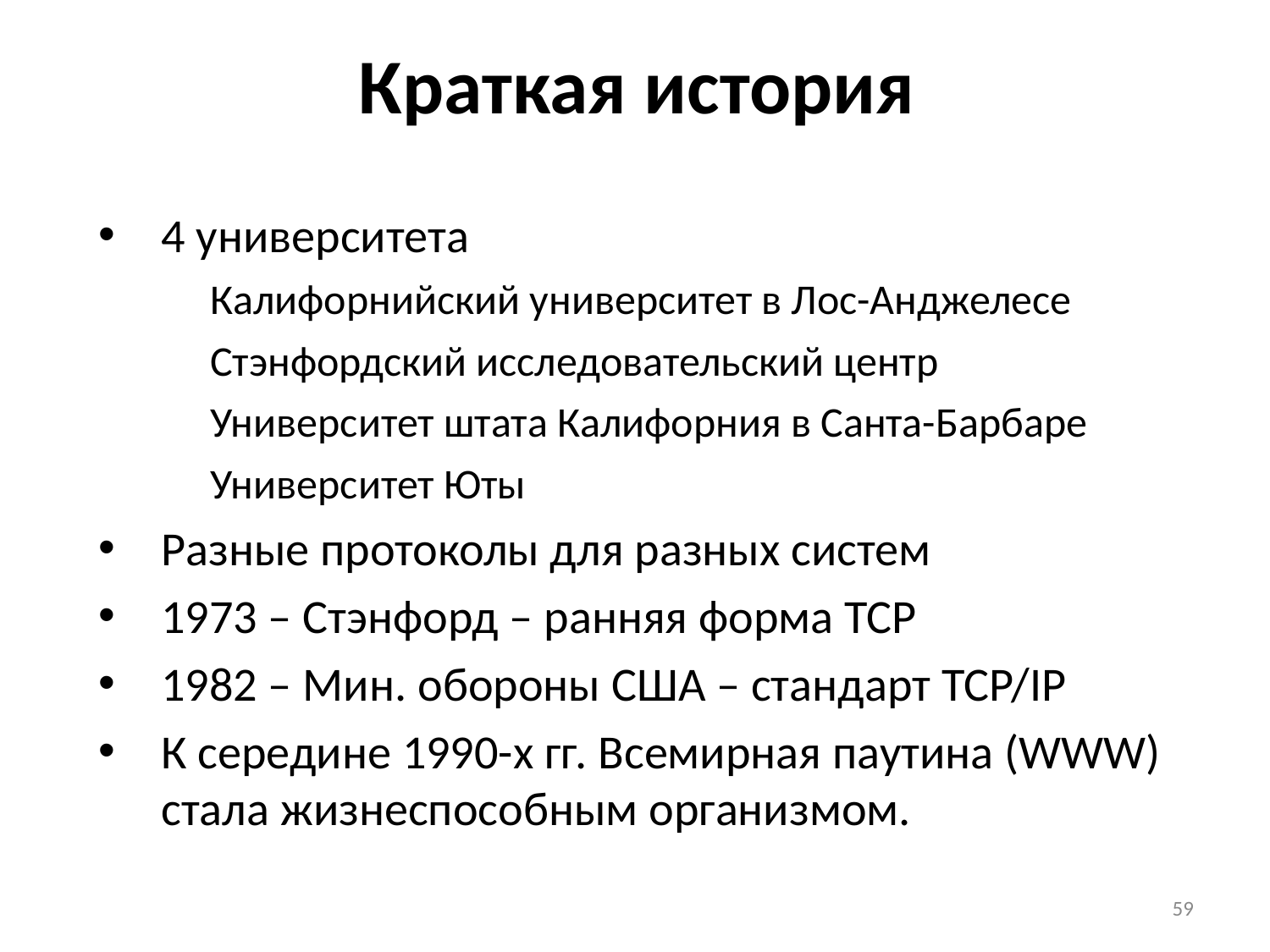

# Краткая история
4 университета
Калифорнийский университет в Лос-Анджелесе
Стэнфордский исследовательский центр
Университет штата Калифорния в Санта-Барбаре
Университет Юты
Разные протоколы для разных систем
1973 – Стэнфорд – ранняя форма TCP
1982 – Мин. обороны США – стандарт TCP/IP
К середине 1990-х гг. Всемирная паутина (WWW) стала жизнеспособным организмом.
59